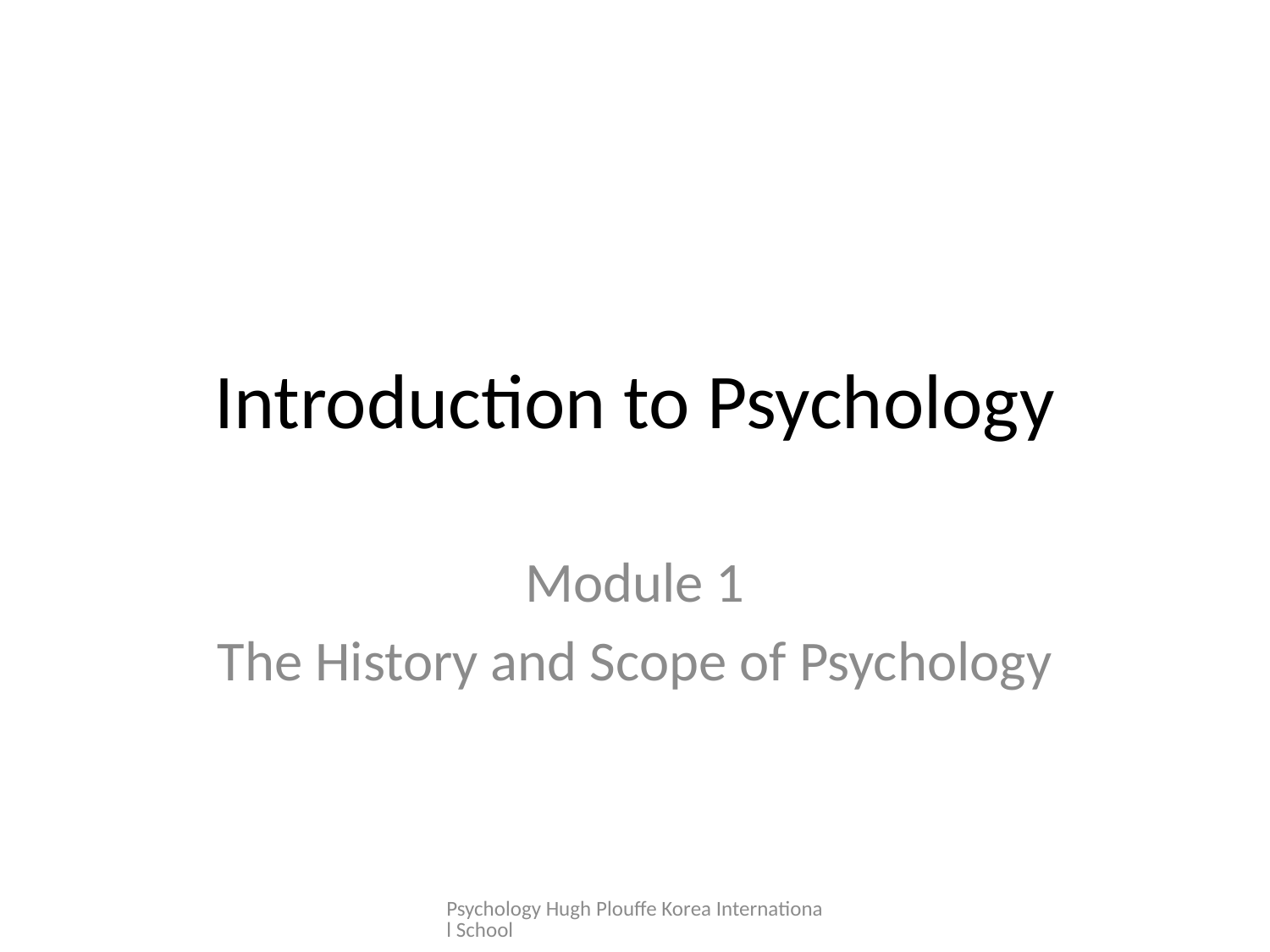

# Introduction to Psychology
Module 1
The History and Scope of Psychology
Psychology Hugh Plouffe Korea International School